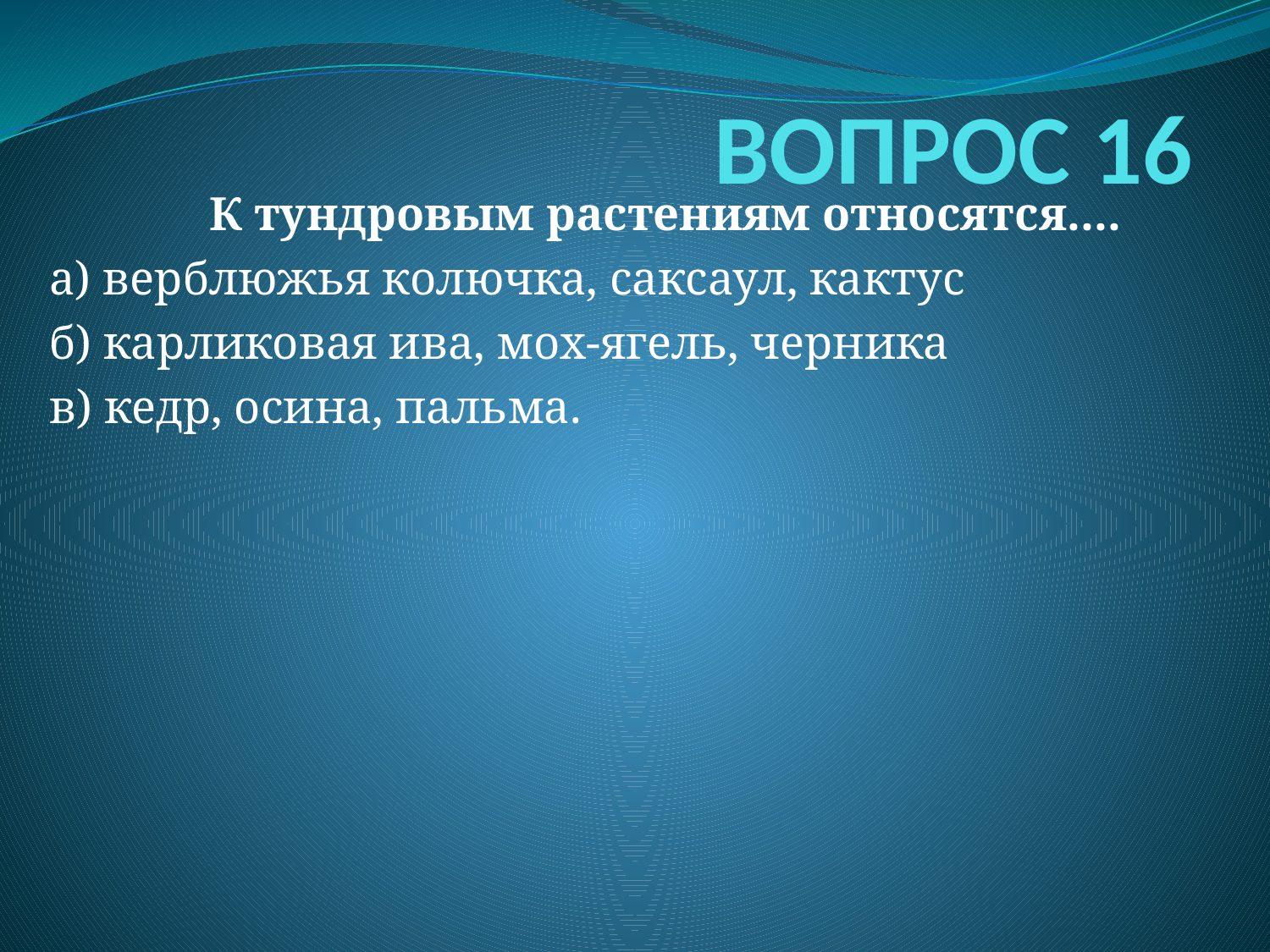

# ВОПРОС 16
К тундровым растениям относятся....
а) верблюжья колючка, саксаул, кактус
б) карликовая ива, мох-ягель, черника
в) кедр, осина, пальма.